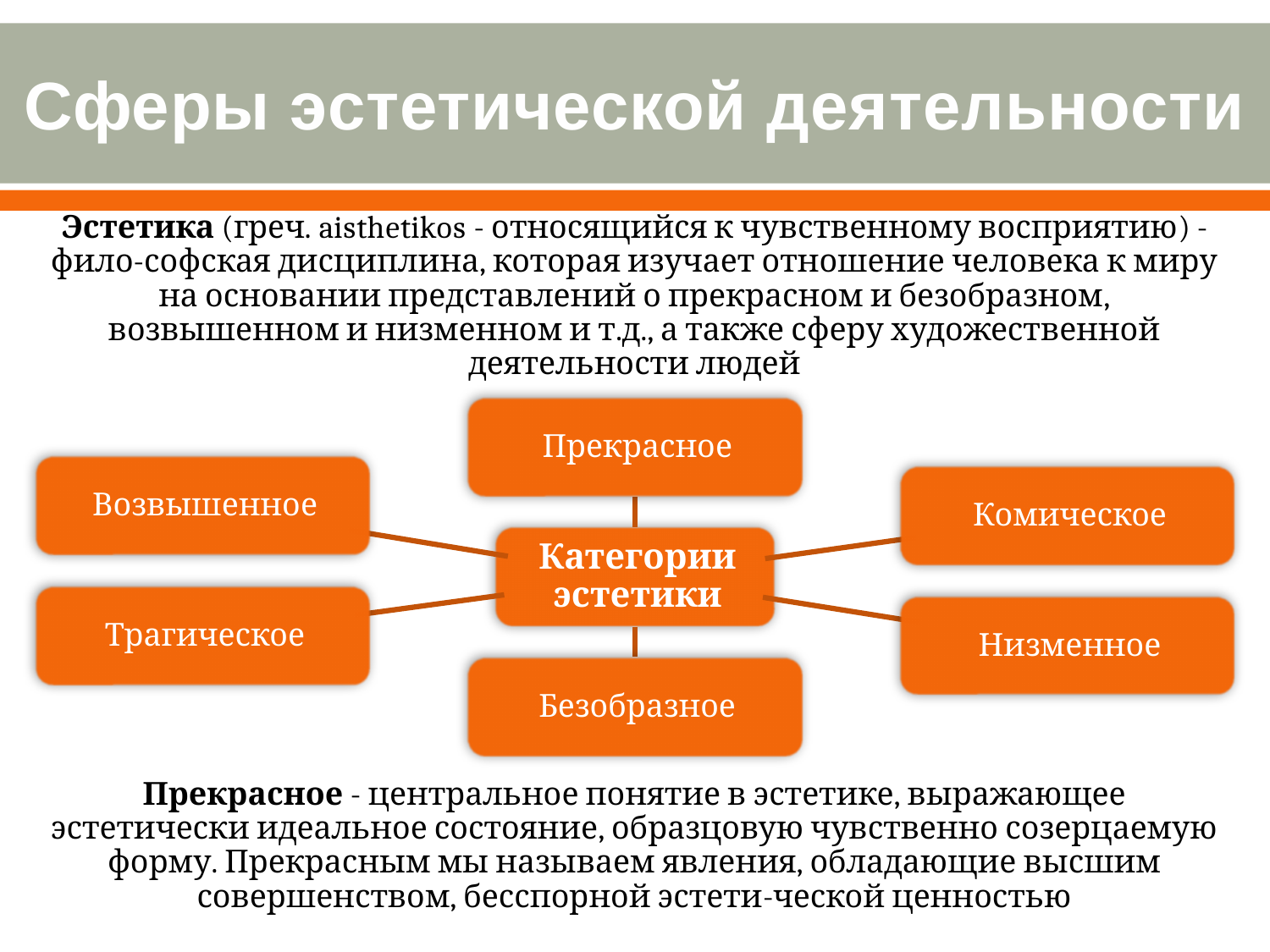

# Сферы эстетической деятельности

Эстетика (греч. aisthetikos - относящийся к чувственному восприятию) - фило-софская дисциплина, которая изучает отношение человека к миру на основании представлений о прекрасном и безобразном, возвышенном и низменном и т.д., а также сферу художественной деятельности людей
Категории эстетики

Прекрасное

Комическое

Низменное

Безобразное

Трагическое

Возвышенное

Прекрасное - центральное понятие в эстетике, выражающее эстетически идеальное состояние, образцовую чувственно созерцаемую форму. Прекрасным мы называем явления, обладающие высшим совершенством, бесспорной эстети-ческой ценностью